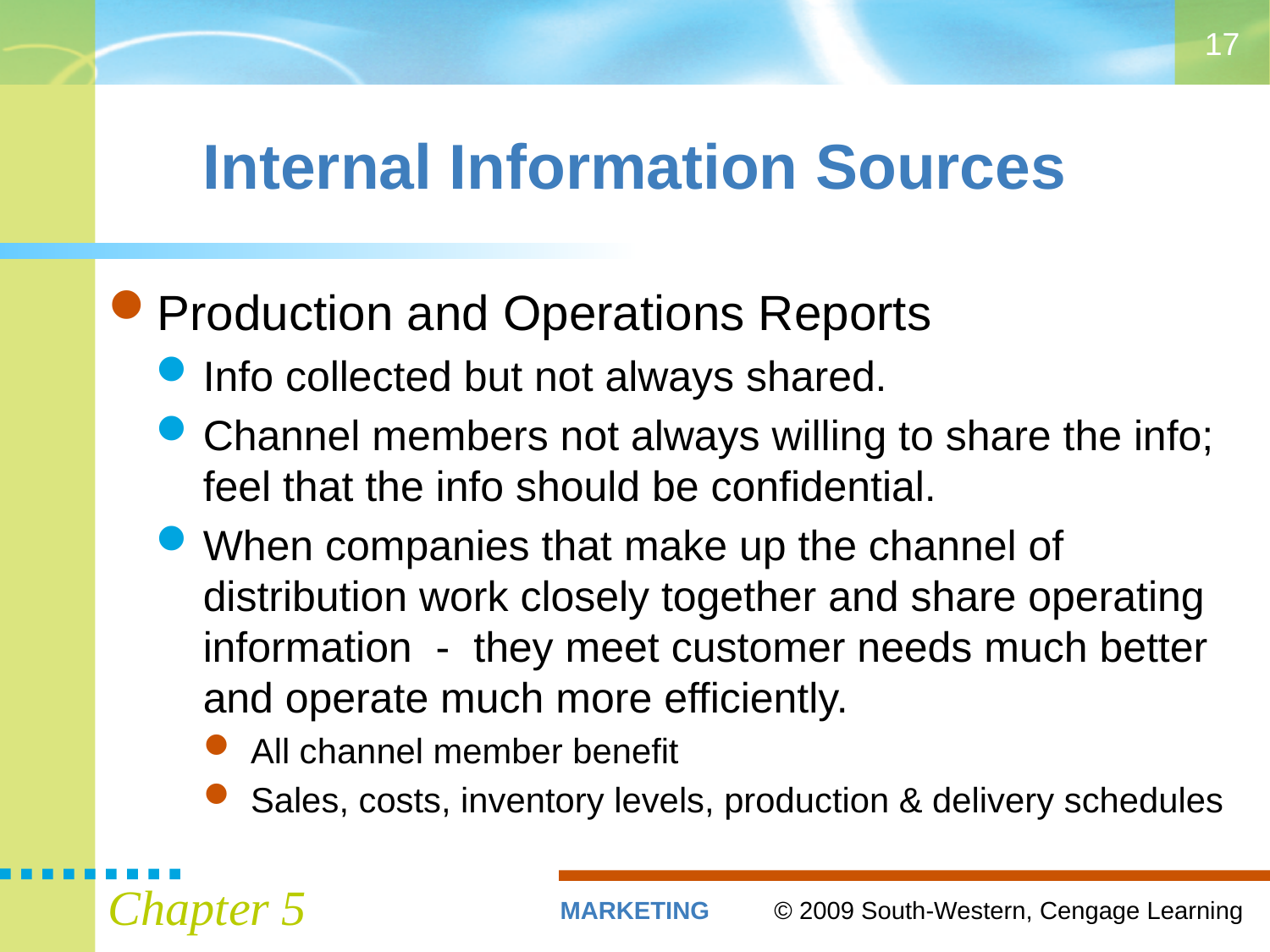

17
# Internal Information Sources
Production and Operations Reports
Info collected but not always shared.
Channel members not always willing to share the info; feel that the info should be confidential.
When companies that make up the channel of distribution work closely together and share operating information  -  they meet customer needs much better and operate much more efficiently.
All channel member benefit
Sales, costs, inventory levels, production & delivery schedules
Chapter 5